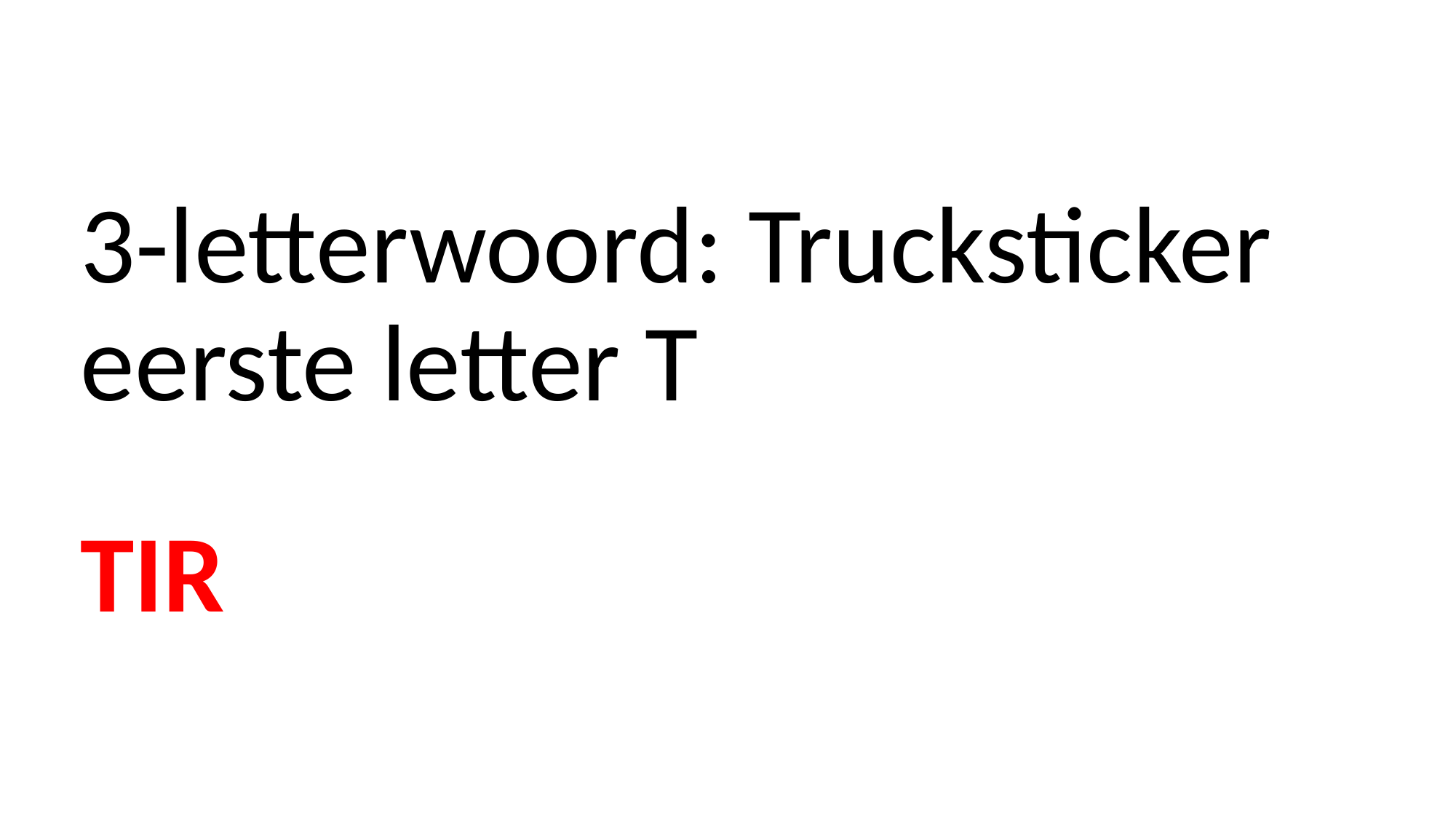

# 3-letterwoord: Trucksticker eerste letter T
TIR